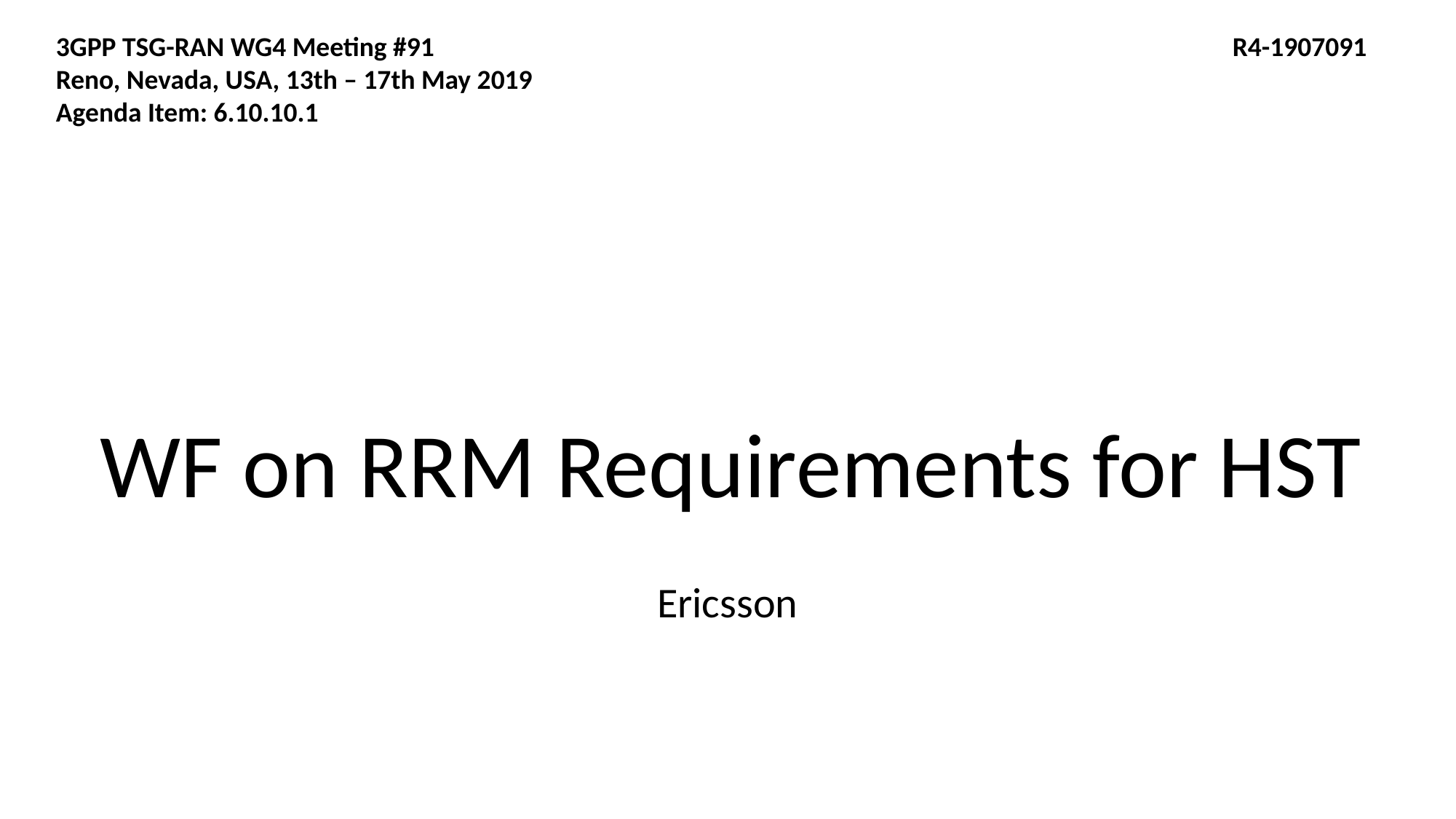

3GPP TSG-RAN WG4 Meeting #91	                                                                                                                        R4-1907091
Reno, Nevada, USA, 13th – 17th May 2019
Agenda Item: 6.10.10.1
# WF on RRM Requirements for HST
Ericsson